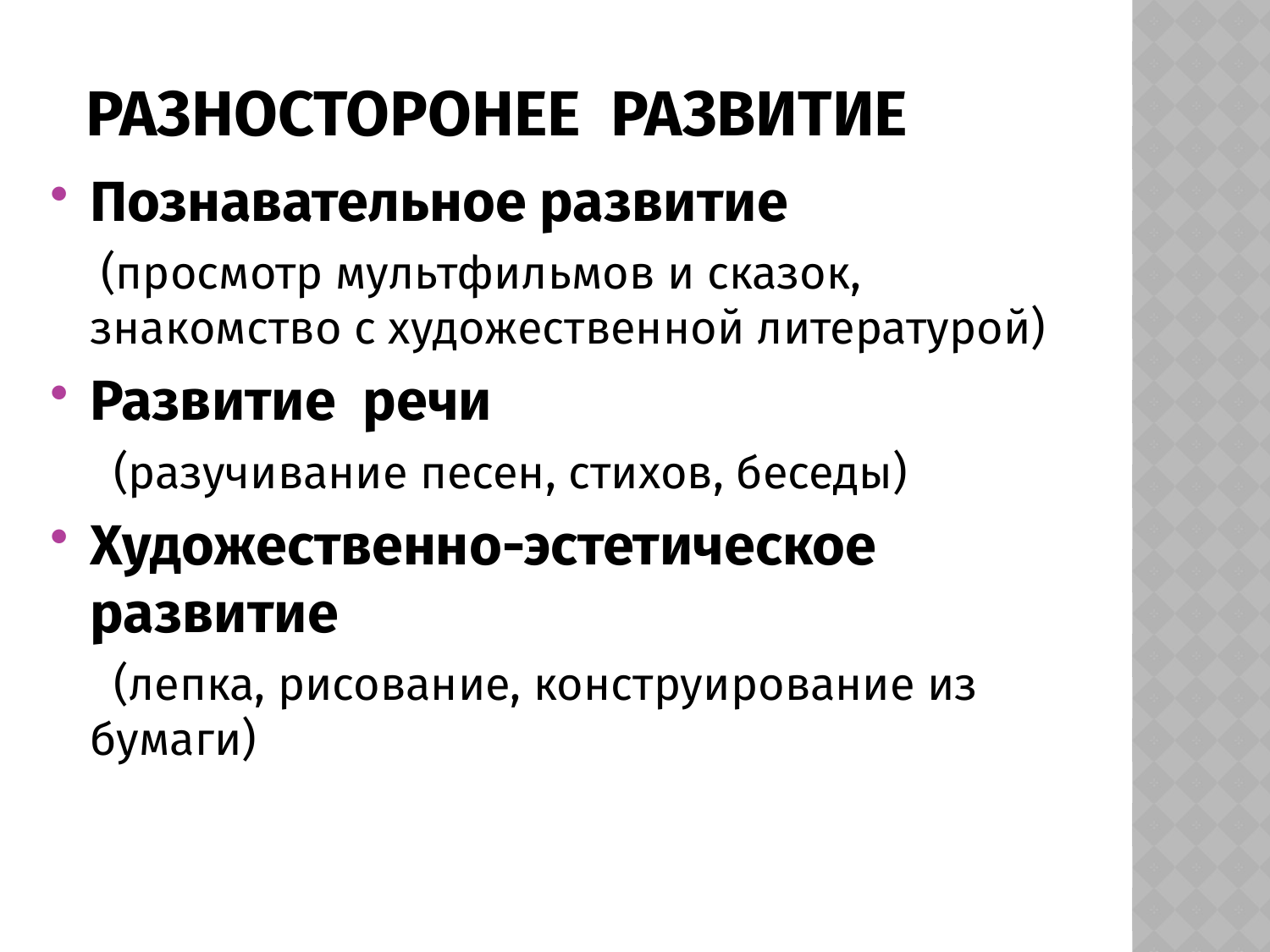

# Разносторонее  развитие
Познавательное развитие
    (просмотр мультфильмов и сказок, знакомство с художественной литературой)
Развитие  речи
     (разучивание песен, стихов, беседы)
Художественно-эстетическое развитие
     (лепка, рисование, конструирование из бумаги)